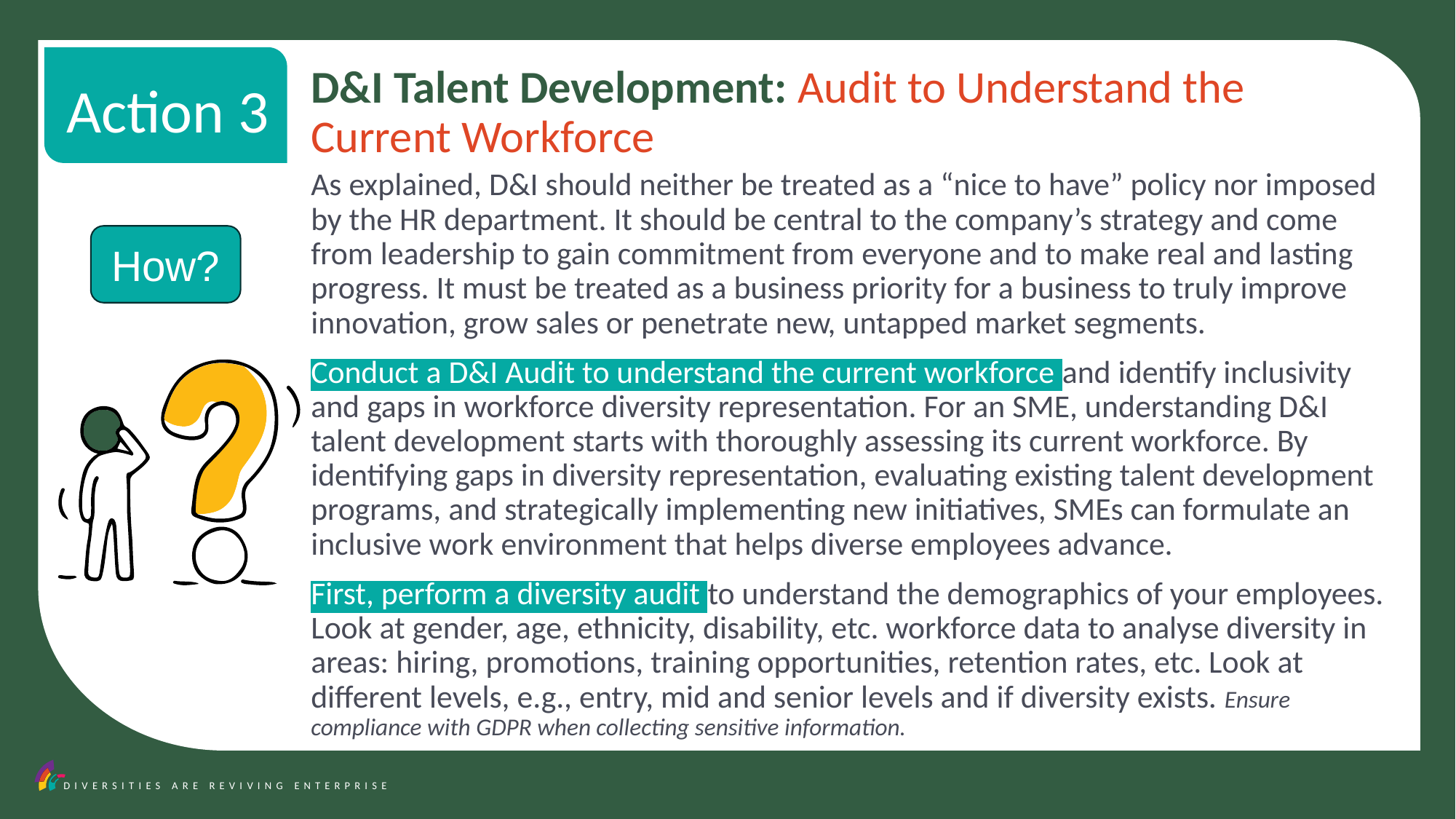

Action 3
D&I Talent Development: Audit to Understand the Current Workforce
As explained, D&I should neither be treated as a “nice to have” policy nor imposed by the HR department. It should be central to the company’s strategy and come from leadership to gain commitment from everyone and to make real and lasting progress. It must be treated as a business priority for a business to truly improve innovation, grow sales or penetrate new, untapped market segments.
Conduct a D&I Audit to understand the current workforce and identify inclusivity and gaps in workforce diversity representation. For an SME, understanding D&I talent development starts with thoroughly assessing its current workforce. By identifying gaps in diversity representation, evaluating existing talent development programs, and strategically implementing new initiatives, SMEs can formulate an inclusive work environment that helps diverse employees advance.
First, perform a diversity audit to understand the demographics of your employees. Look at gender, age, ethnicity, disability, etc. workforce data to analyse diversity in areas: hiring, promotions, training opportunities, retention rates, etc. Look at different levels, e.g., entry, mid and senior levels and if diversity exists. Ensure compliance with GDPR when collecting sensitive information.
How?